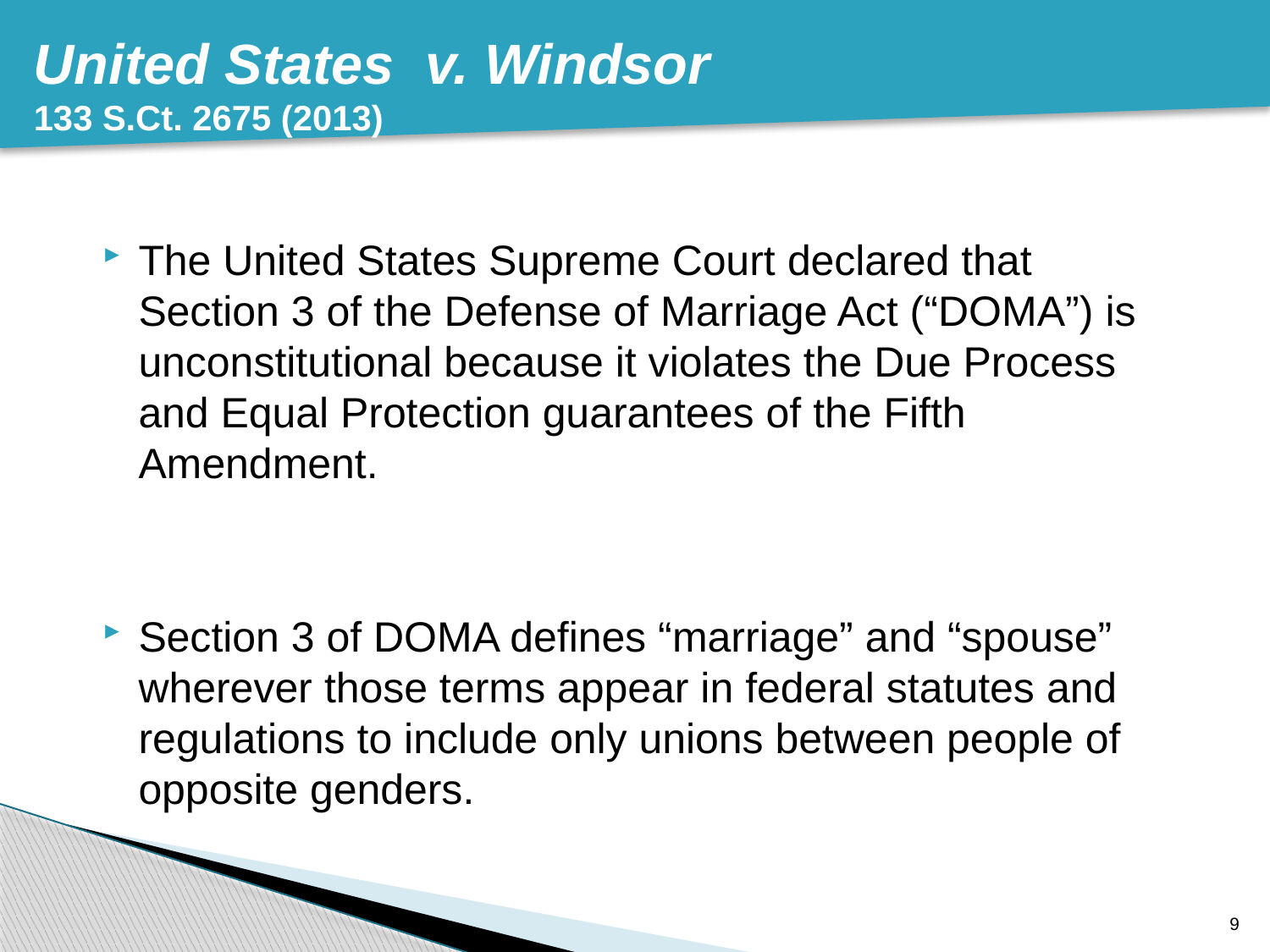

# United States  v. Windsor 133 S.Ct. 2675 (2013)

The United States Supreme Court declared that Section 3 of the Defense of Marriage Act (“DOMA”) is unconstitutional because it violates the Due Process and Equal Protection guarantees of the Fifth Amendment.

Section 3 of DOMA defines “marriage” and “spouse” wherever those terms appear in federal statutes and regulations to include only unions between people of opposite genders.

9